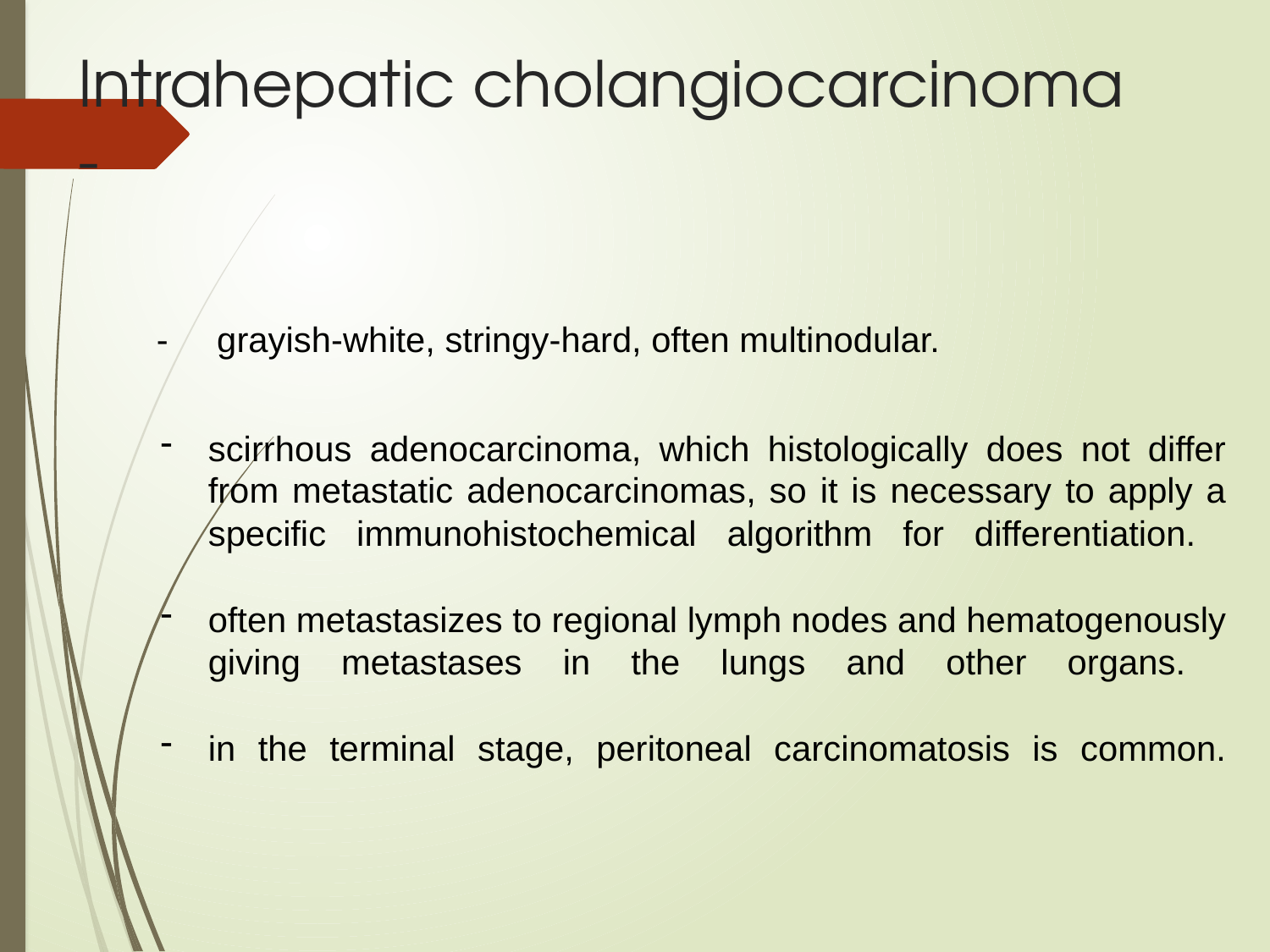

# Intrahepatic cholangiocarcinoma -
-     grayish-white, stringy-hard, often multinodular.
scirrhous adenocarcinoma, which histologically does not differ from metastatic adenocarcinomas, so it is necessary to apply a specific immunohistochemical algorithm for differentiation.
often metastasizes to regional lymph nodes and hematogenously giving metastases in the lungs and other organs.
in the terminal stage, peritoneal carcinomatosis is common.